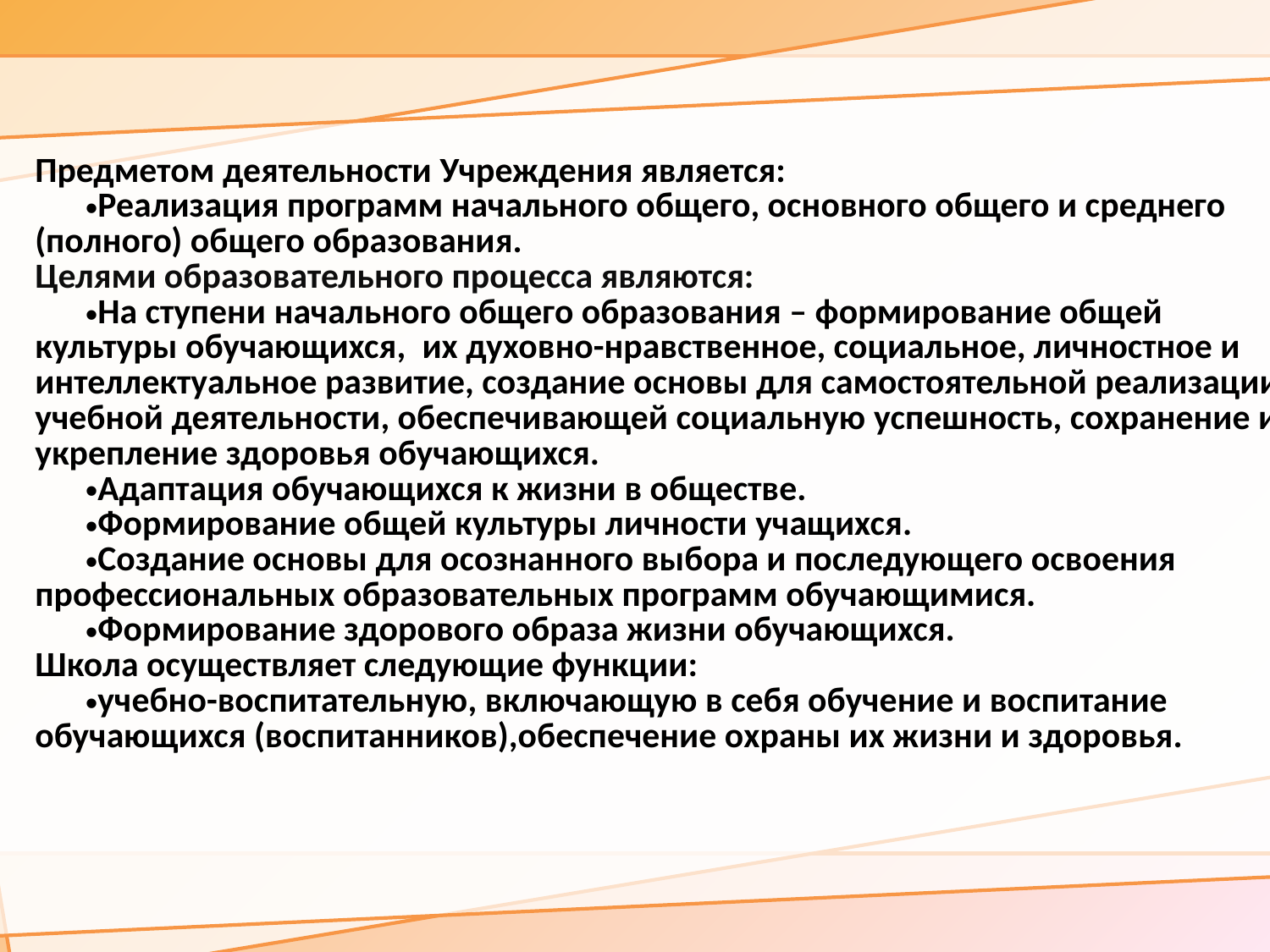

| Предметом деятельности Учреждения является: Реализация программ начального общего, основного общего и среднего (полного) общего образования. Целями образовательного процесса являются: На ступени начального общего образования – формирование общей культуры обучающихся,  их духовно-нравственное, социальное, личностное и интеллектуальное развитие, создание основы для самостоятельной реализации учебной деятельности, обеспечивающей социальную успешность, сохранение и укрепление здоровья обучающихся. Адаптация обучающихся к жизни в обществе. Формирование общей культуры личности учащихся. Создание основы для осознанного выбора и последующего освоения  профессиональных образовательных программ обучающимися. Формирование здорового образа жизни обучающихся. Школа осуществляет следующие функции:  учебно-воспитательную, включающую в себя обучение и воспитание обучающихся (воспитанников),обеспечение охраны их жизни и здоровья. |
| --- |